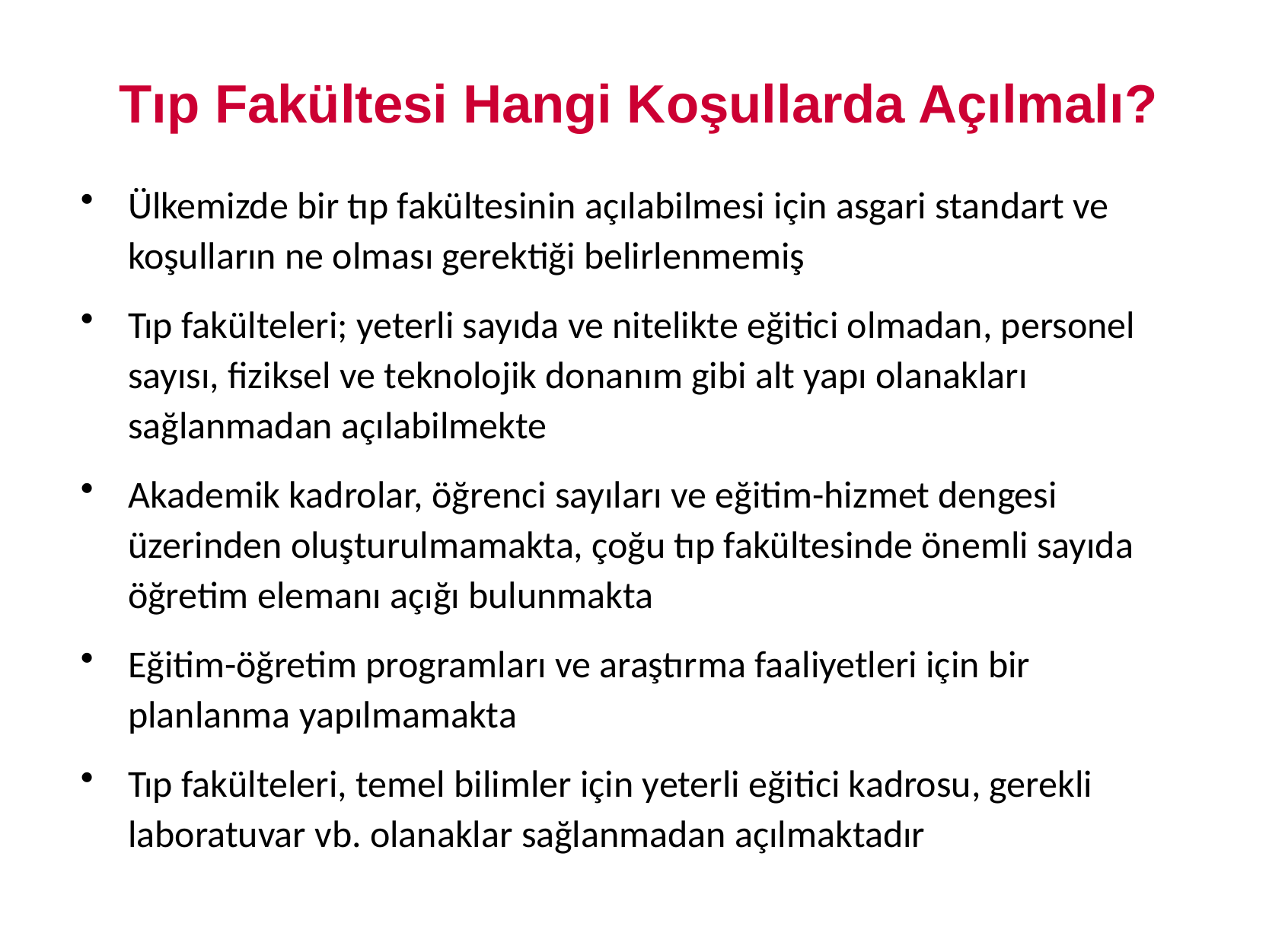

# Tıp Fakültesi Hangi Koşullarda Açılmalı?
Ülkemizde bir tıp fakültesinin açılabilmesi için asgari standart ve koşulların ne olması gerektiği belirlenmemiş
Tıp fakülteleri; yeterli sayıda ve nitelikte eğitici olmadan, personel sayısı, fiziksel ve teknolojik donanım gibi alt yapı olanakları sağlanmadan açılabilmekte
Akademik kadrolar, öğrenci sayıları ve eğitim-hizmet dengesi üzerinden oluşturulmamakta, çoğu tıp fakültesinde önemli sayıda öğretim elemanı açığı bulunmakta
Eğitim-öğretim programları ve araştırma faaliyetleri için bir planlanma yapılmamakta
Tıp fakülteleri, temel bilimler için yeterli eğitici kadrosu, gerekli laboratuvar vb. olanaklar sağlanmadan açılmaktadır